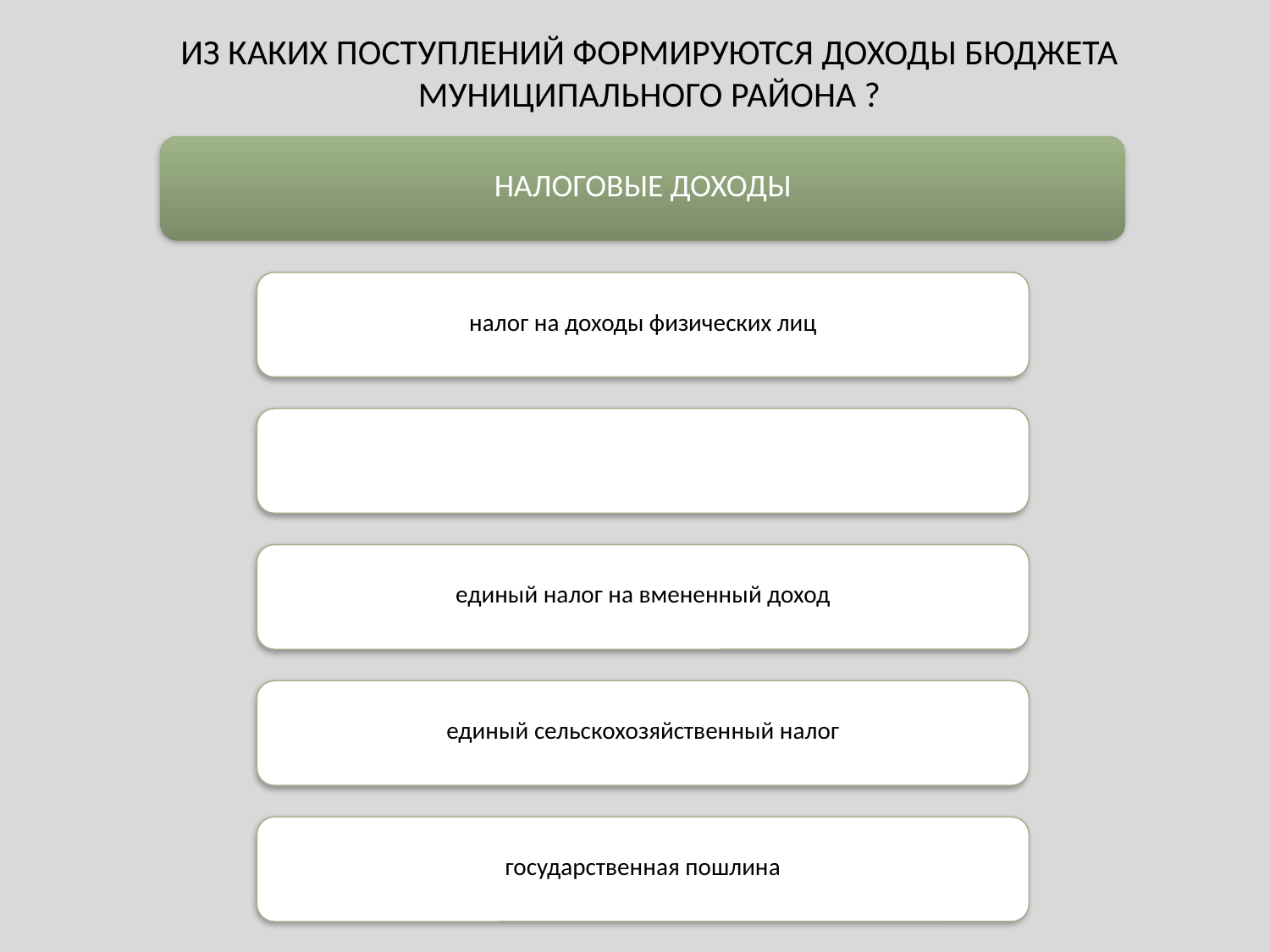

# ИЗ КАКИХ ПОСТУПЛЕНИЙ ФОРМИРУЮТСЯ ДОХОДЫ БЮДЖЕТА МУНИЦИПАЛЬНОГО РАЙОНА ?
НАЛОГОВЫЕ ДОХОДЫ
налог на доходы физических лиц
единый налог на вмененный доход
единый сельскохозяйственный налог
государственная пошлина